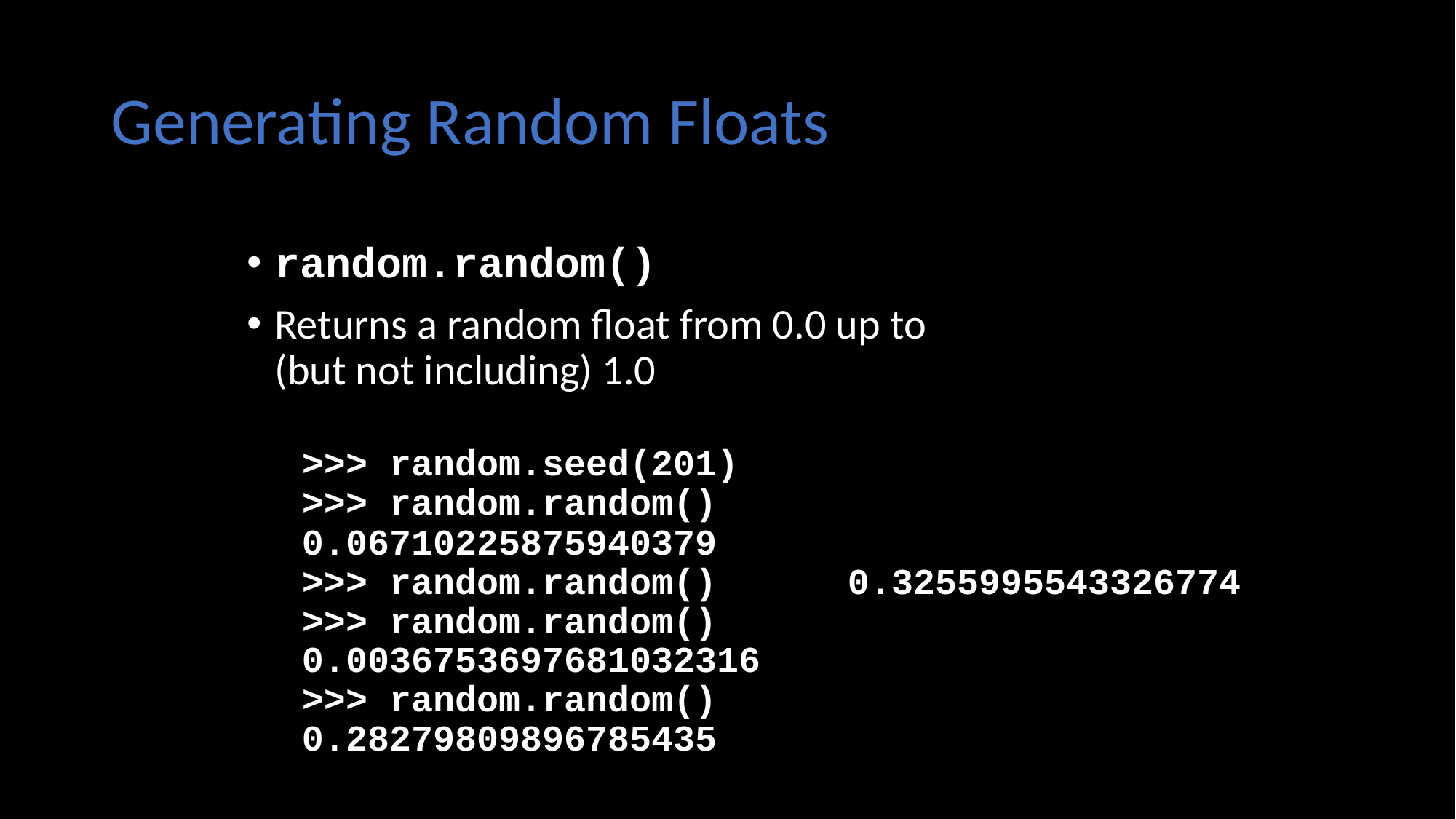

# Generating Random Floats
random.random()
Returns a random float from 0.0 up to
(but not including) 1.0

>>> random.seed(201)
>>> random.random()		0.06710225875940379
>>> random.random()		0.3255995543326774
>>> random.random()		0.0036753697681032316
>>> random.random()		0.28279809896785435